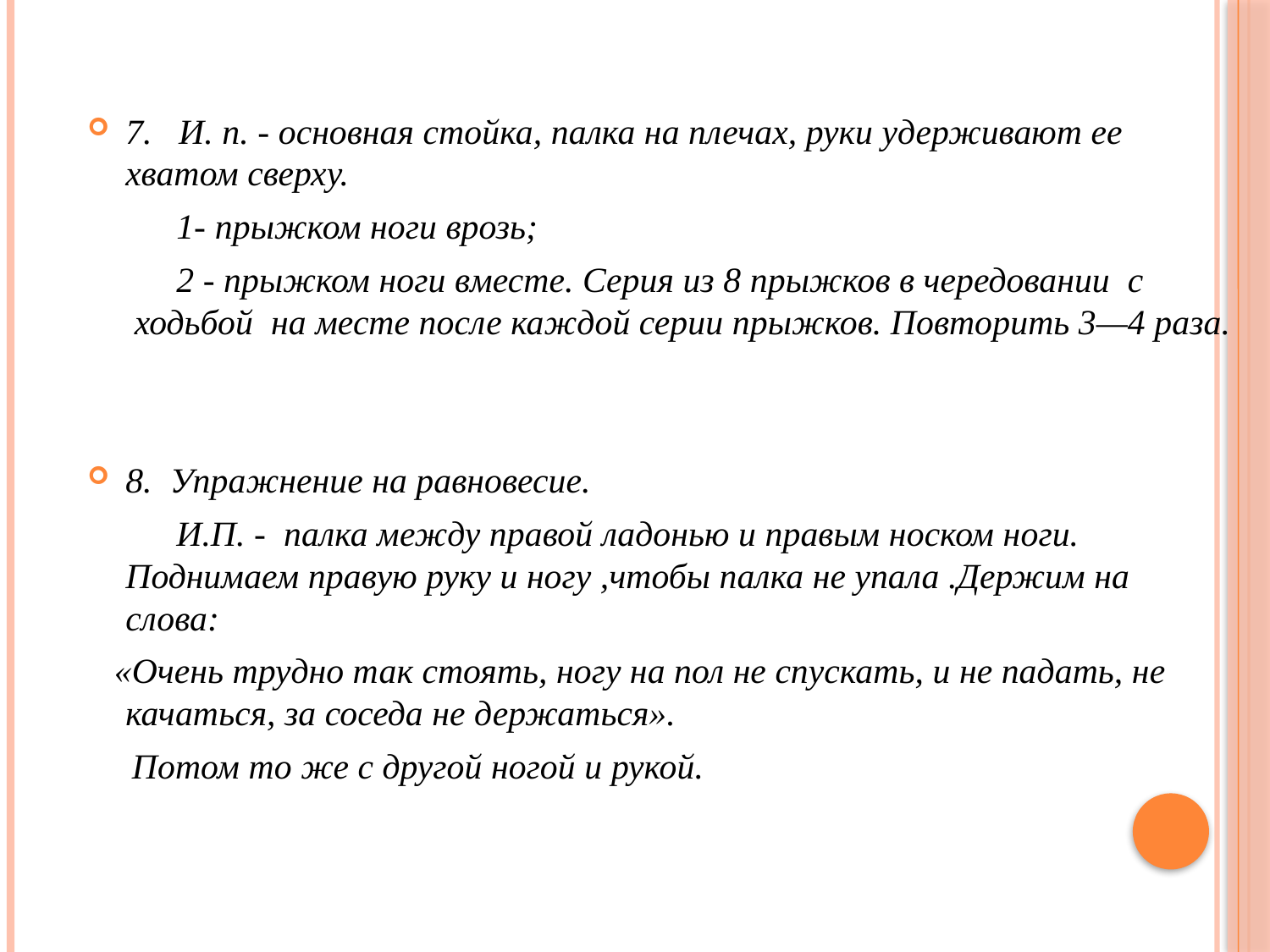

7.   И. п. - основная стойка, палка на плечах, руки удерживают ее хватом сверху.
          1- прыжком ноги врозь;
          2 - прыжком ноги вместе. Серия из 8 прыжков в чередовании  с  ходьбой  на месте после каждой серии прыжков. Повторить 3—4 раза.

8.  Упражнение на равновесие.
          И.П. -  палка между правой ладонью и правым носком ноги.      Поднимаем правую руку и ногу ,чтобы палка не упала .Держим на слова:
   «Очень трудно так стоять, ногу на пол не спускать, и не падать, не качаться, за соседа не держаться».
     Потом то же с другой ногой и рукой.